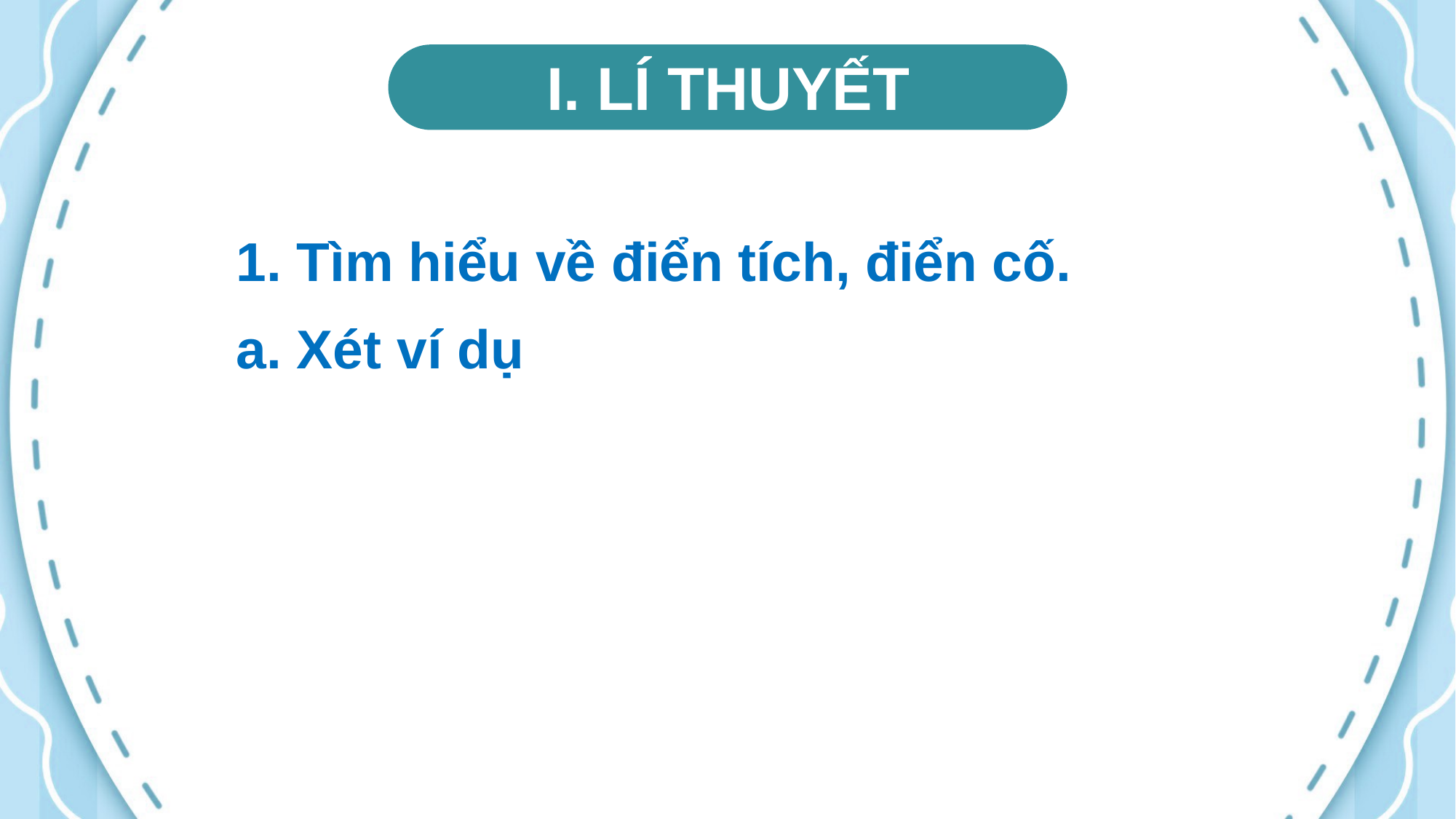

I. LÍ THUYẾT
1. Tìm hiểu về điển tích, điển cố.
a. Xét ví dụ